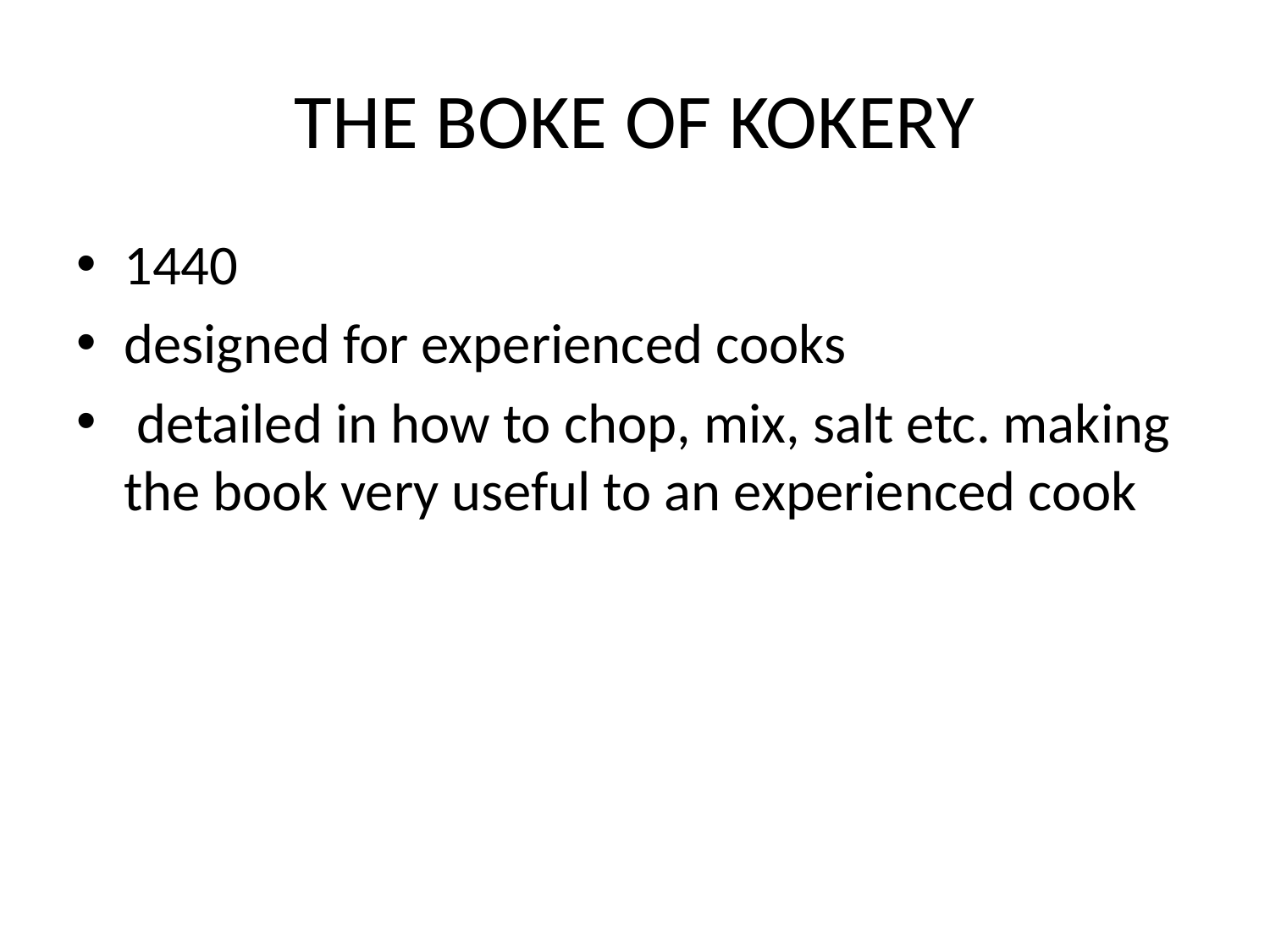

# THE BOKE OF KOKERY
1440
designed for experienced cooks
 detailed in how to chop, mix, salt etc. making the book very useful to an experienced cook